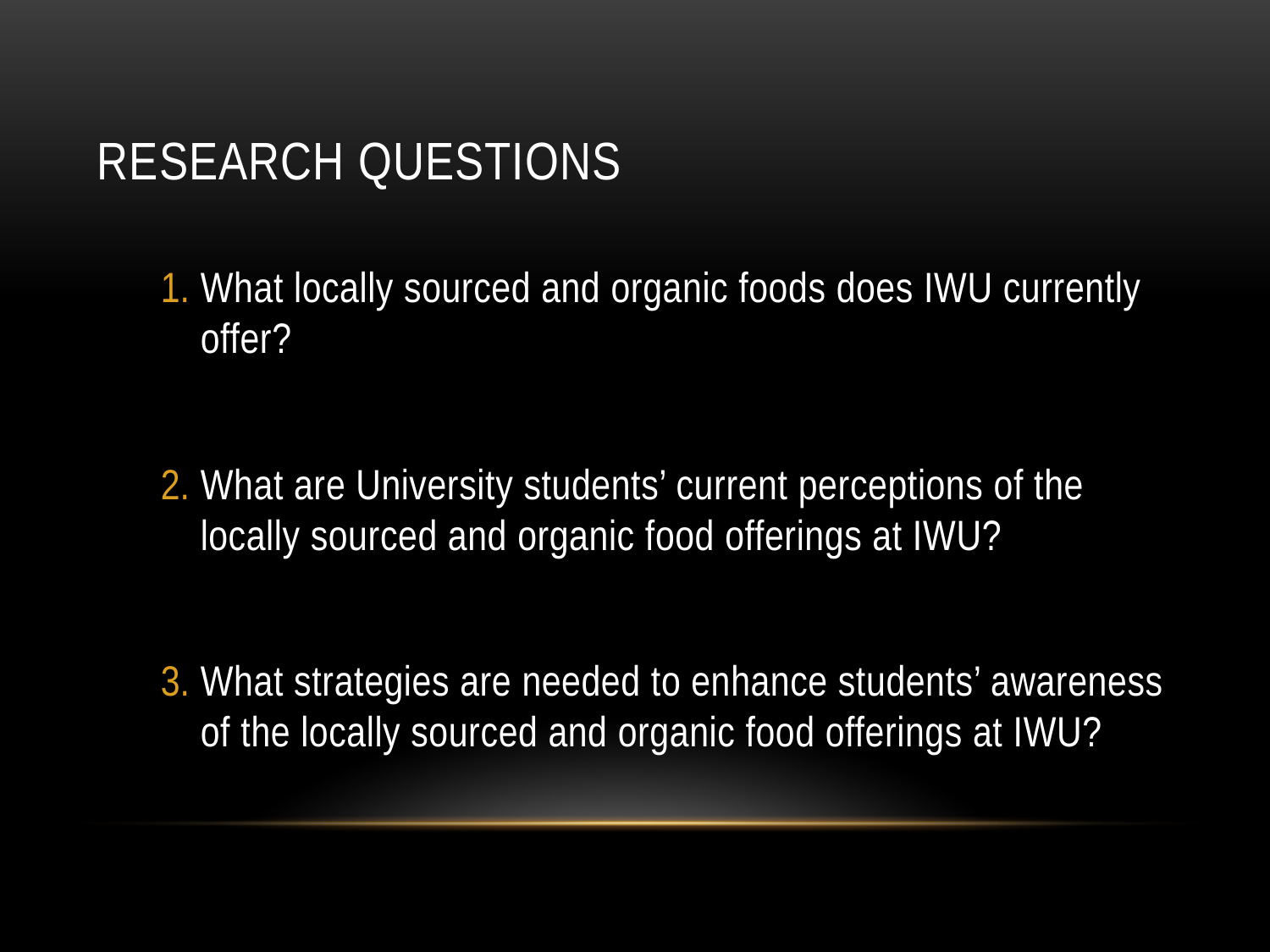

# Research questions
What locally sourced and organic foods does IWU currently offer?

What are University students’ current perceptions of the locally sourced and organic food offerings at IWU?

What strategies are needed to enhance students’ awareness of the locally sourced and organic food offerings at IWU?